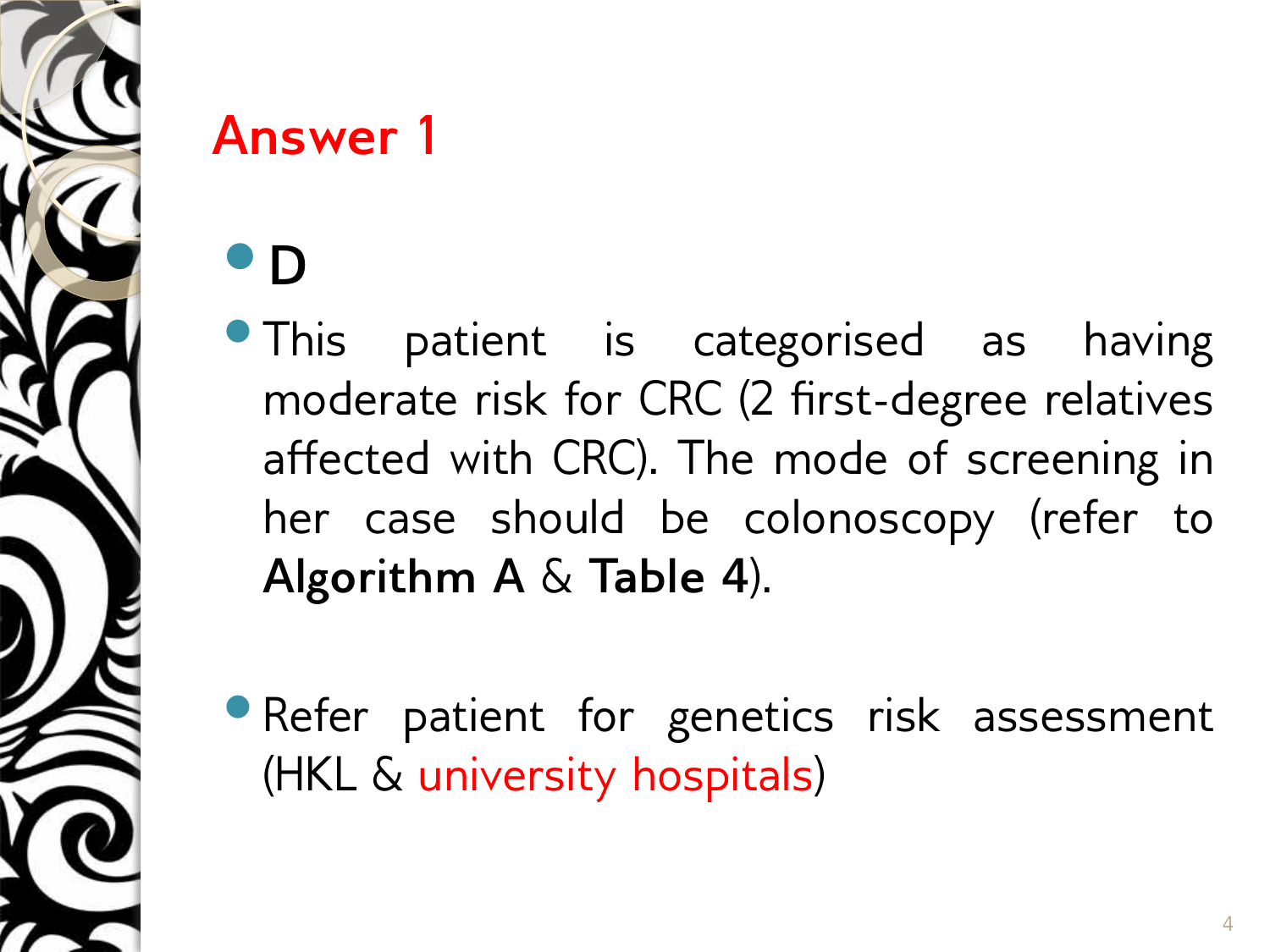

# Answer 1
D
This patient is categorised as having moderate risk for CRC (2 first-degree relatives affected with CRC). The mode of screening in her case should be colonoscopy (refer to Algorithm A & Table 4).

Refer patient for genetics risk assessment (HKL & university hospitals)
4